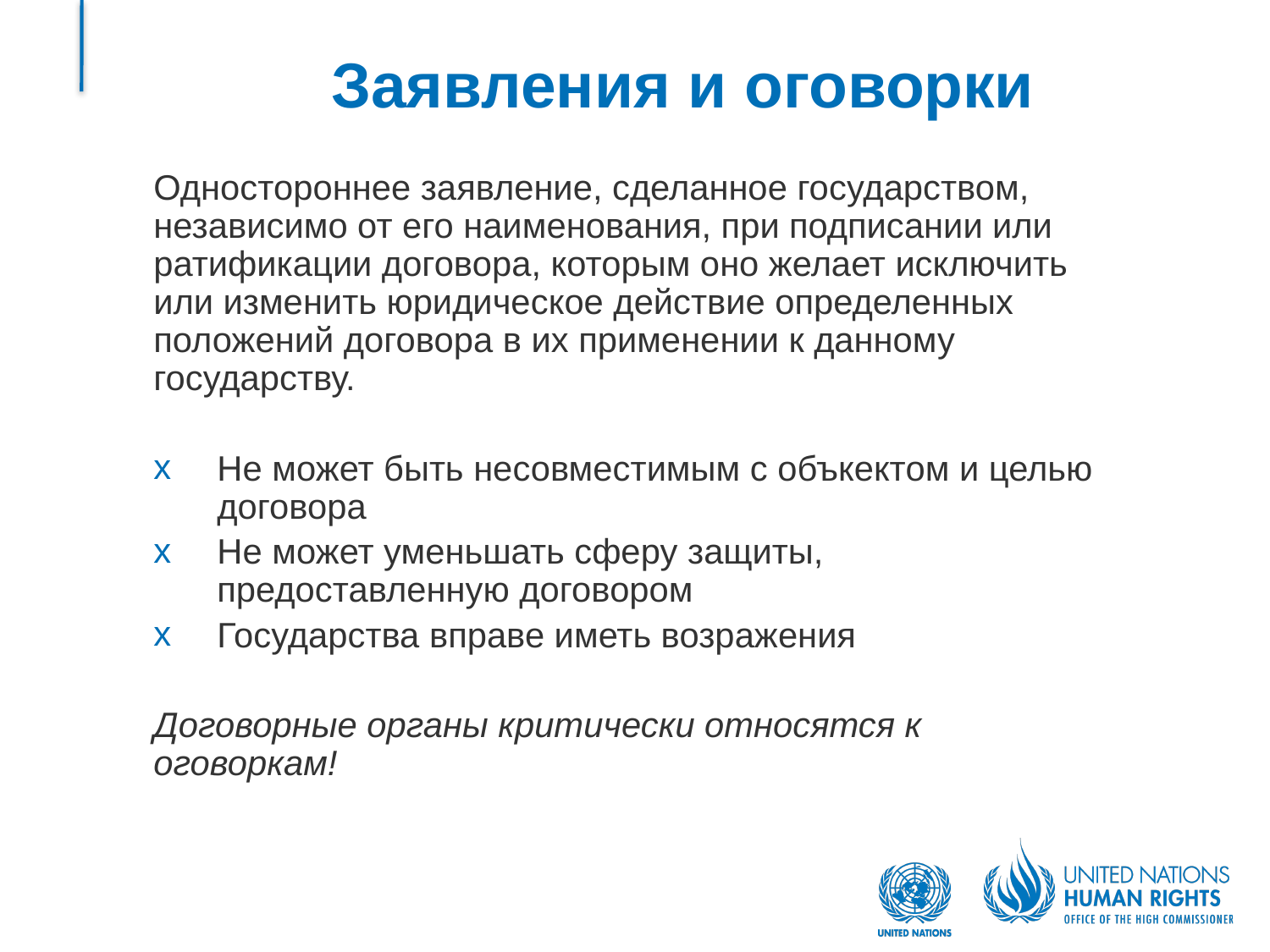

# Заявления и оговорки
Одностороннее заявление, сделанное государством, независимо от его наименования, при подписании или ратификации договора, которым оно желает исключить или изменить юридическое действие определенных положений договора в их применении к данному государству.

Не может быть несовместимым с объкектом и целью договора
Не может уменьшать сферу защиты, предоставленную договором
Государства вправе иметь возражения

Договорные органы критически относятся к оговоркам!